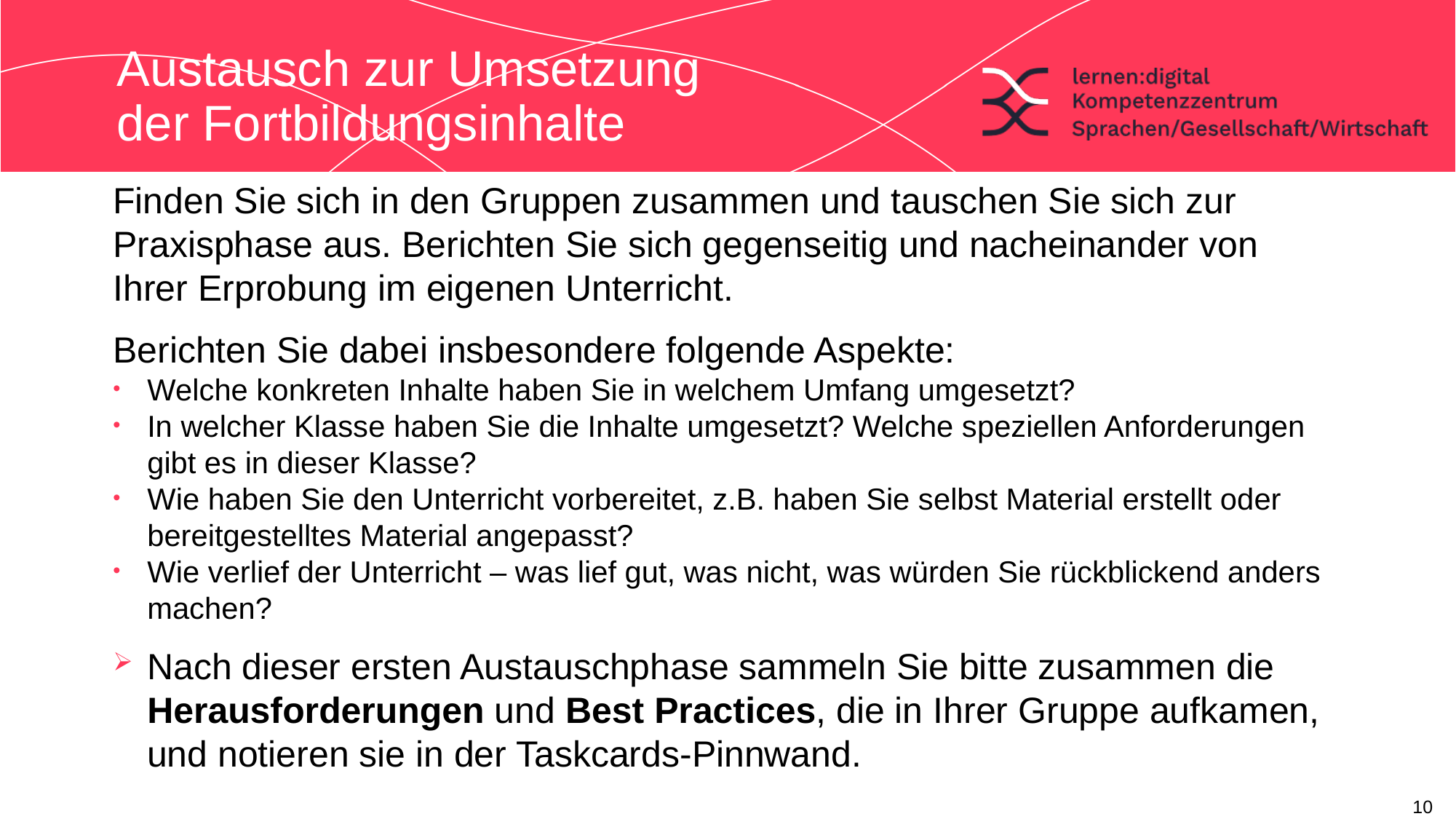

# Austausch zur Umsetzung der Fortbildungsinhalte
Finden Sie sich in den Gruppen zusammen und tauschen Sie sich zur Praxisphase aus. Berichten Sie sich gegenseitig und nacheinander von Ihrer Erprobung im eigenen Unterricht.
Berichten Sie dabei insbesondere folgende Aspekte:
Welche konkreten Inhalte haben Sie in welchem Umfang umgesetzt?
In welcher Klasse haben Sie die Inhalte umgesetzt? Welche speziellen Anforderungen gibt es in dieser Klasse?
Wie haben Sie den Unterricht vorbereitet, z.B. haben Sie selbst Material erstellt oder bereitgestelltes Material angepasst?
Wie verlief der Unterricht – was lief gut, was nicht, was würden Sie rückblickend anders machen?
Nach dieser ersten Austauschphase sammeln Sie bitte zusammen die Herausforderungen und Best Practices, die in Ihrer Gruppe aufkamen, und notieren sie in der Taskcards-Pinnwand.

10